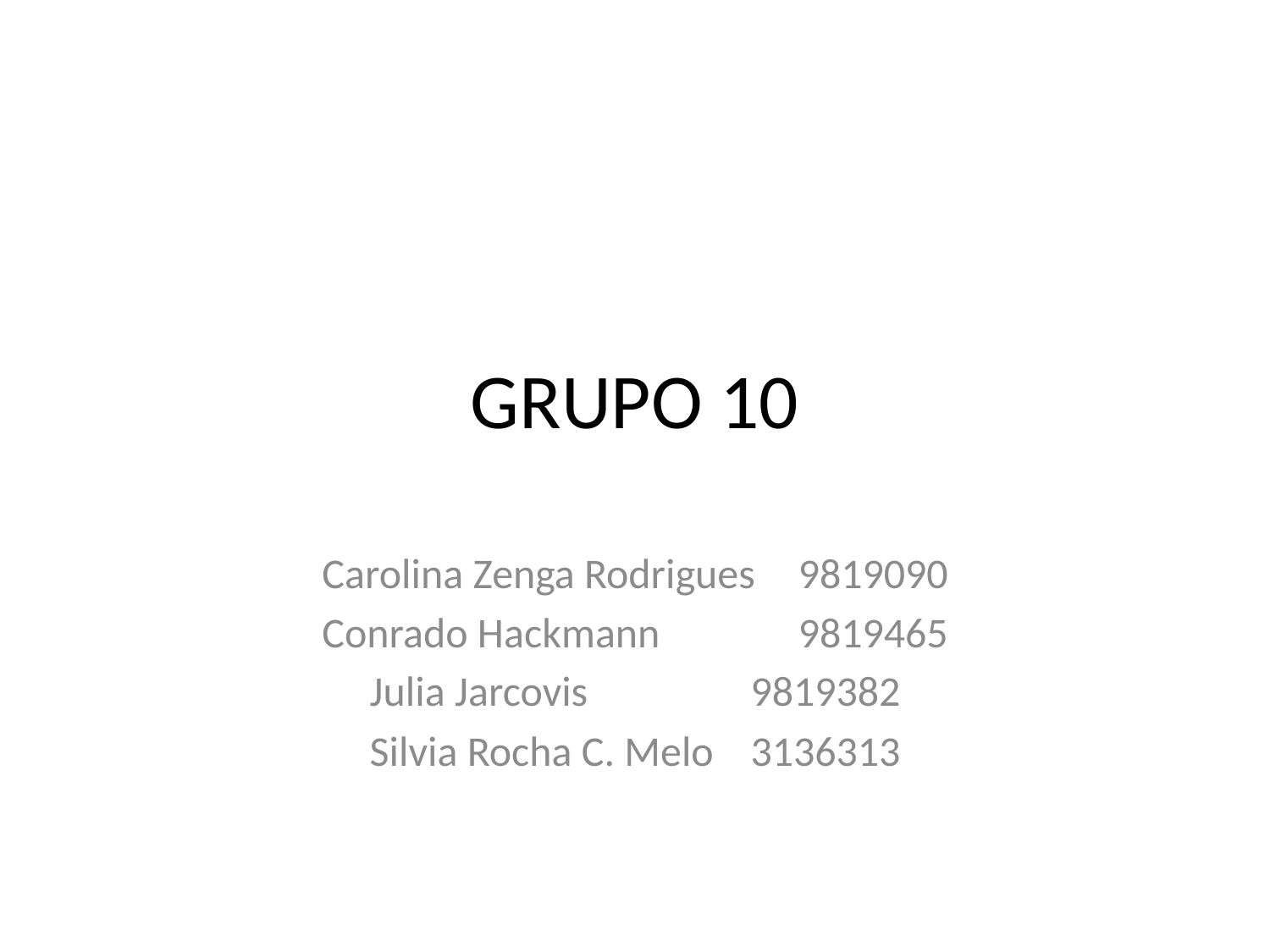

# GRUPO 10
Carolina Zenga Rodrigues 	9819090
Conrado Hackmann		9819465
Julia Jarcovis 		9819382
Silvia Rocha C. Melo 	3136313